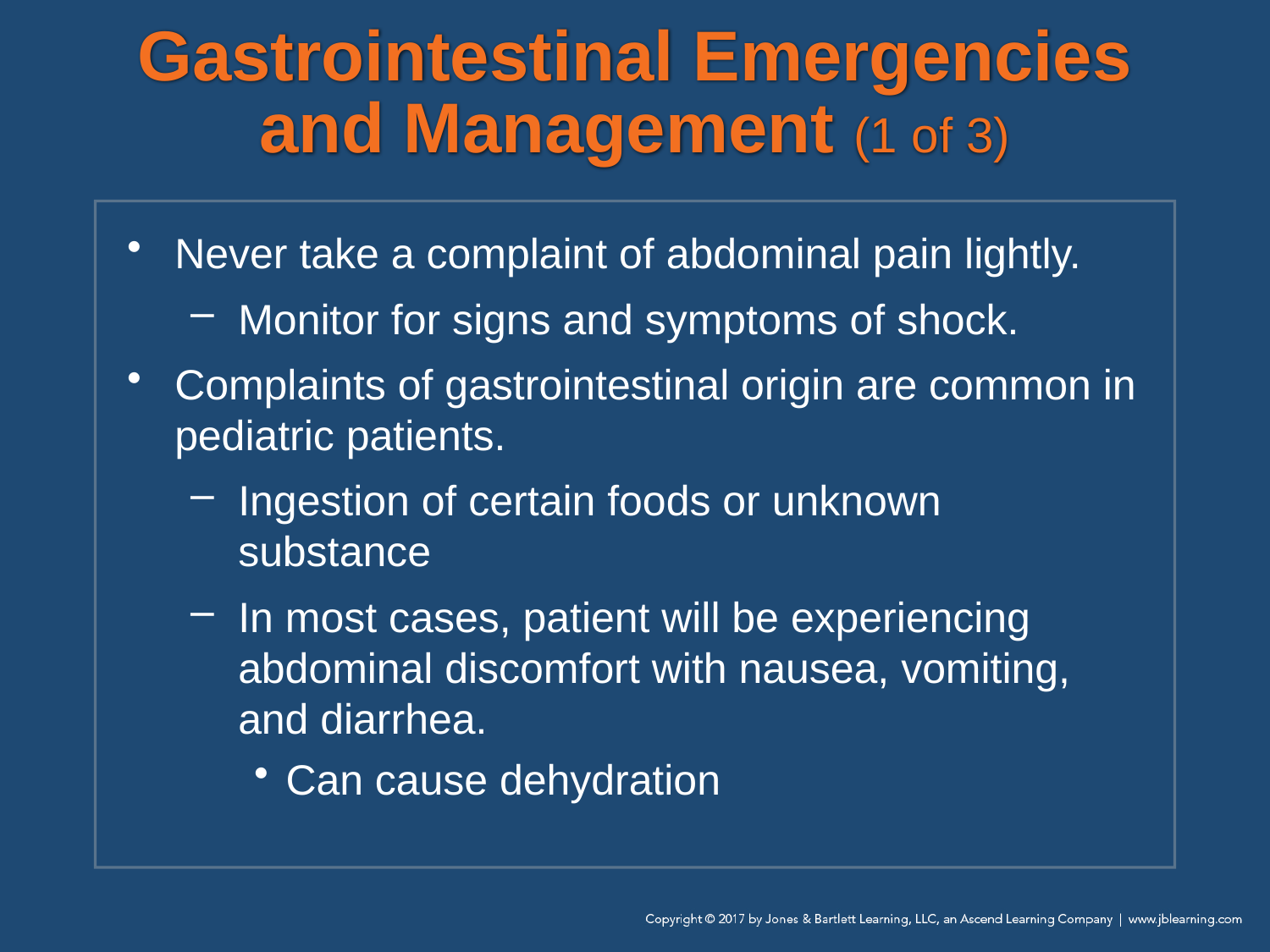

# Gastrointestinal Emergencies and Management (1 of 3)
Never take a complaint of abdominal pain lightly.
Monitor for signs and symptoms of shock.
Complaints of gastrointestinal origin are common in pediatric patients.
Ingestion of certain foods or unknown substance
In most cases, patient will be experiencing abdominal discomfort with nausea, vomiting, and diarrhea.
Can cause dehydration